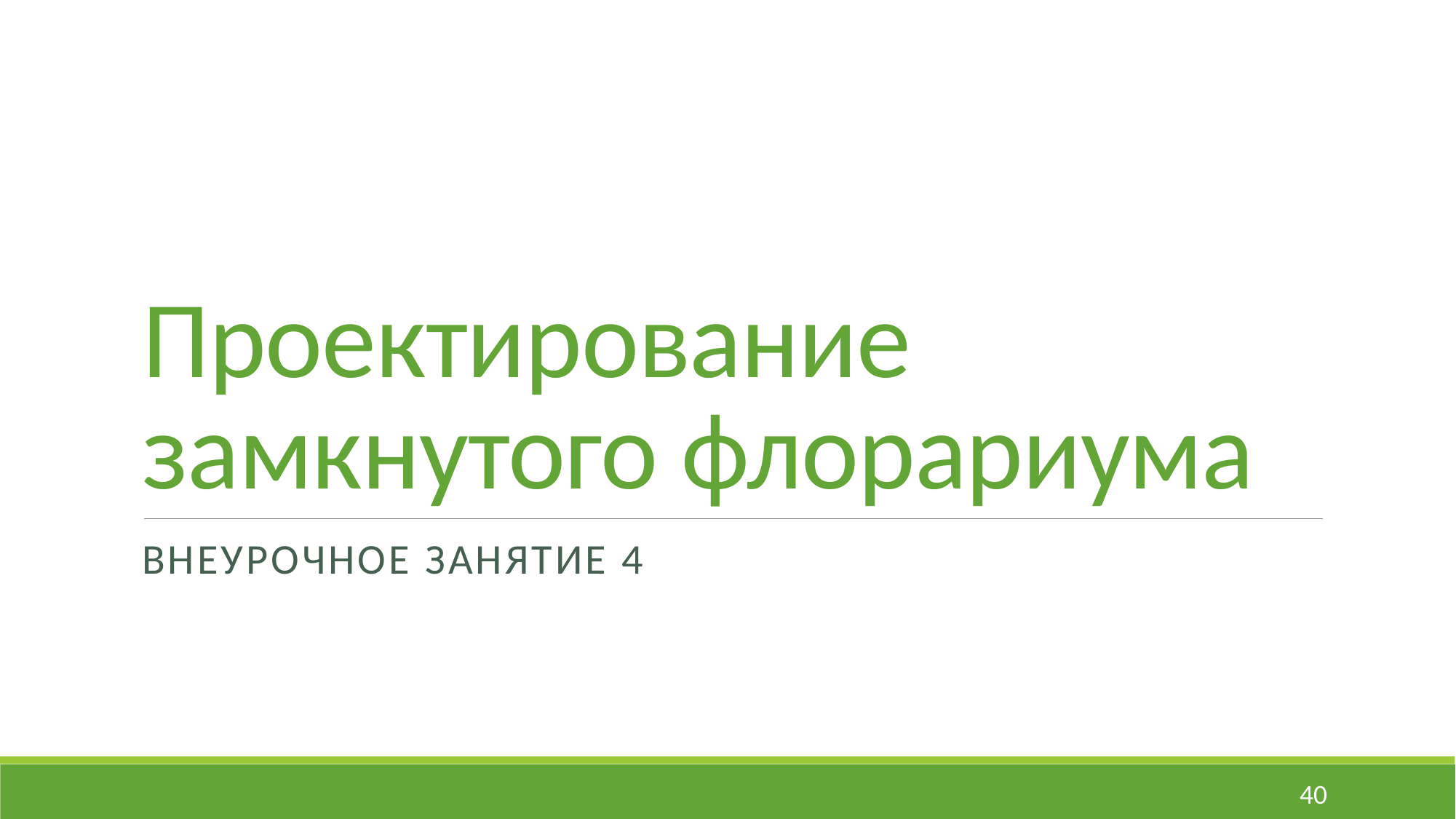

# Проектирование замкнутого флорариума

Внеурочное занятие 4

40